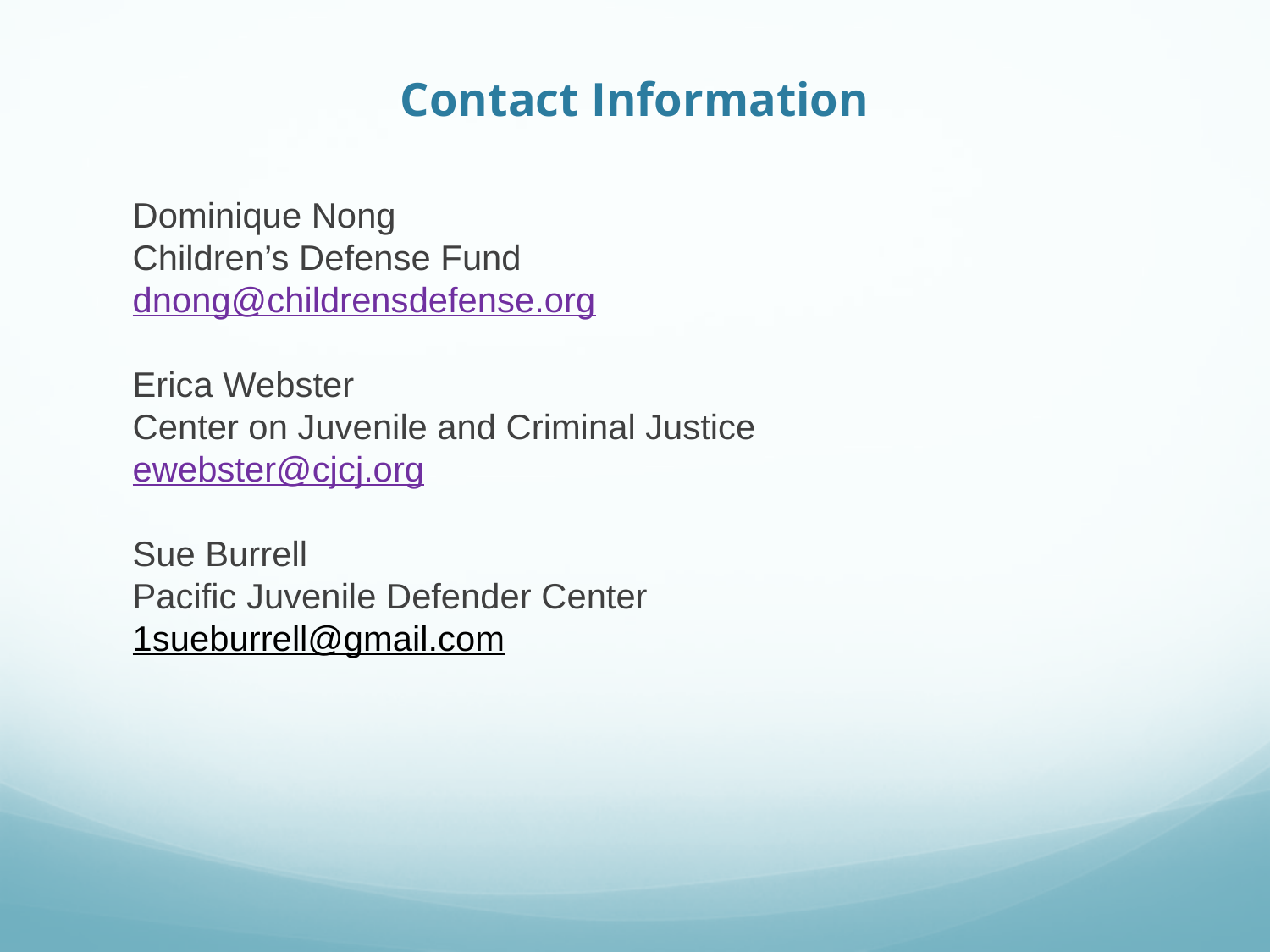

# Contact Information
Dominique Nong
Children’s Defense Fund
dnong@childrensdefense.org

Erica Webster
Center on Juvenile and Criminal Justice
ewebster@cjcj.org

Sue Burrell
Pacific Juvenile Defender Center
1sueburrell@gmail.com